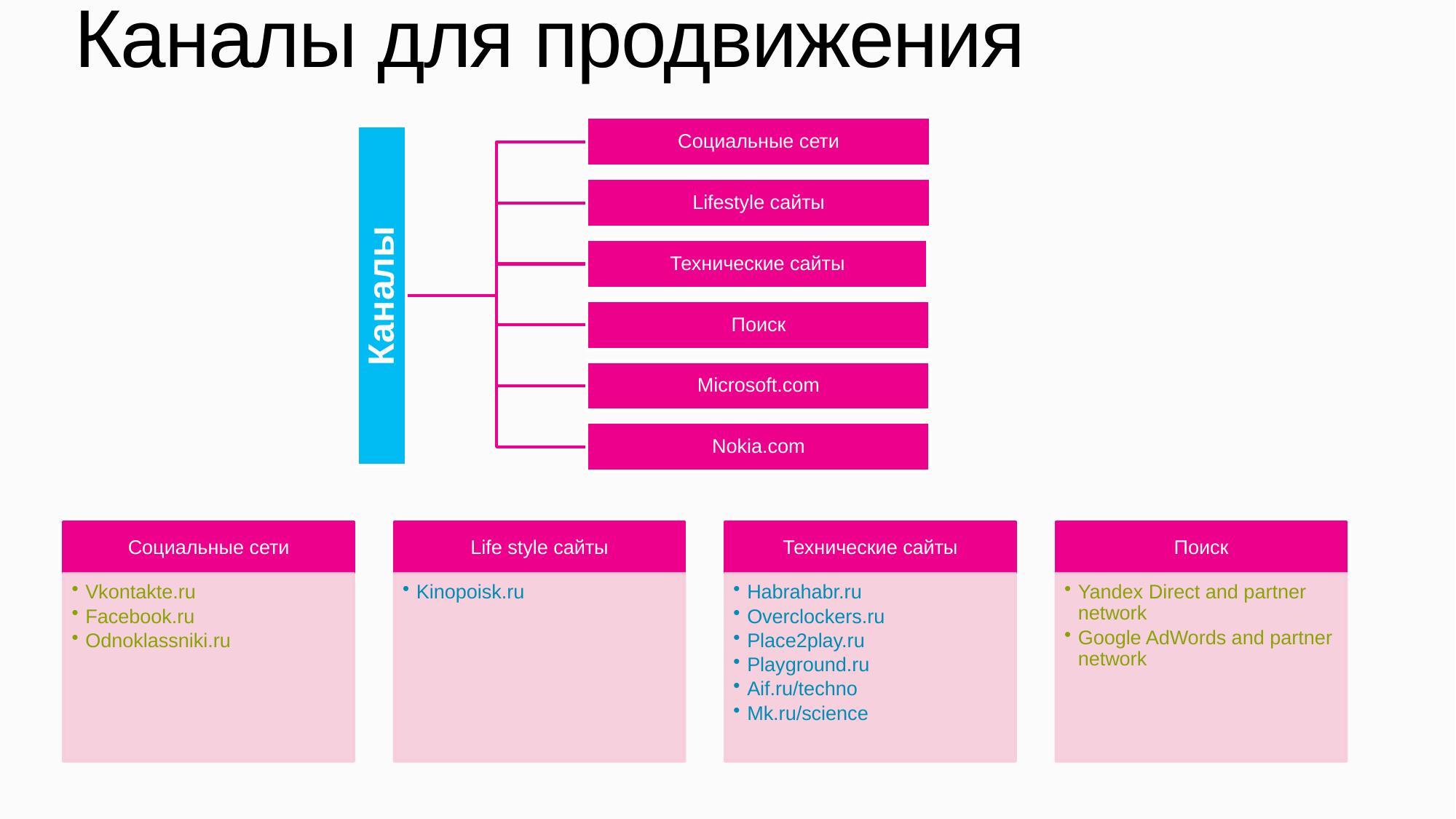

# Каналы для продвижения

Каналы
Социальные сети
Lifestyle сайты
Технические сайты
Поиск
Microsoft.com
Nokia.com
Социальные сети
Vkontakte.ru
Facebook.ru
Odnoklassniki.ru
Life style сайты
Kinopoisk.ru
Технические сайты
Habrahabr.ru
Overclockers.ru
Place2play.ru
Playground.ru
Aif.ru/techno
Mk.ru/science

Поиск
Yandex Direct and partner network
Google AdWords and partner network